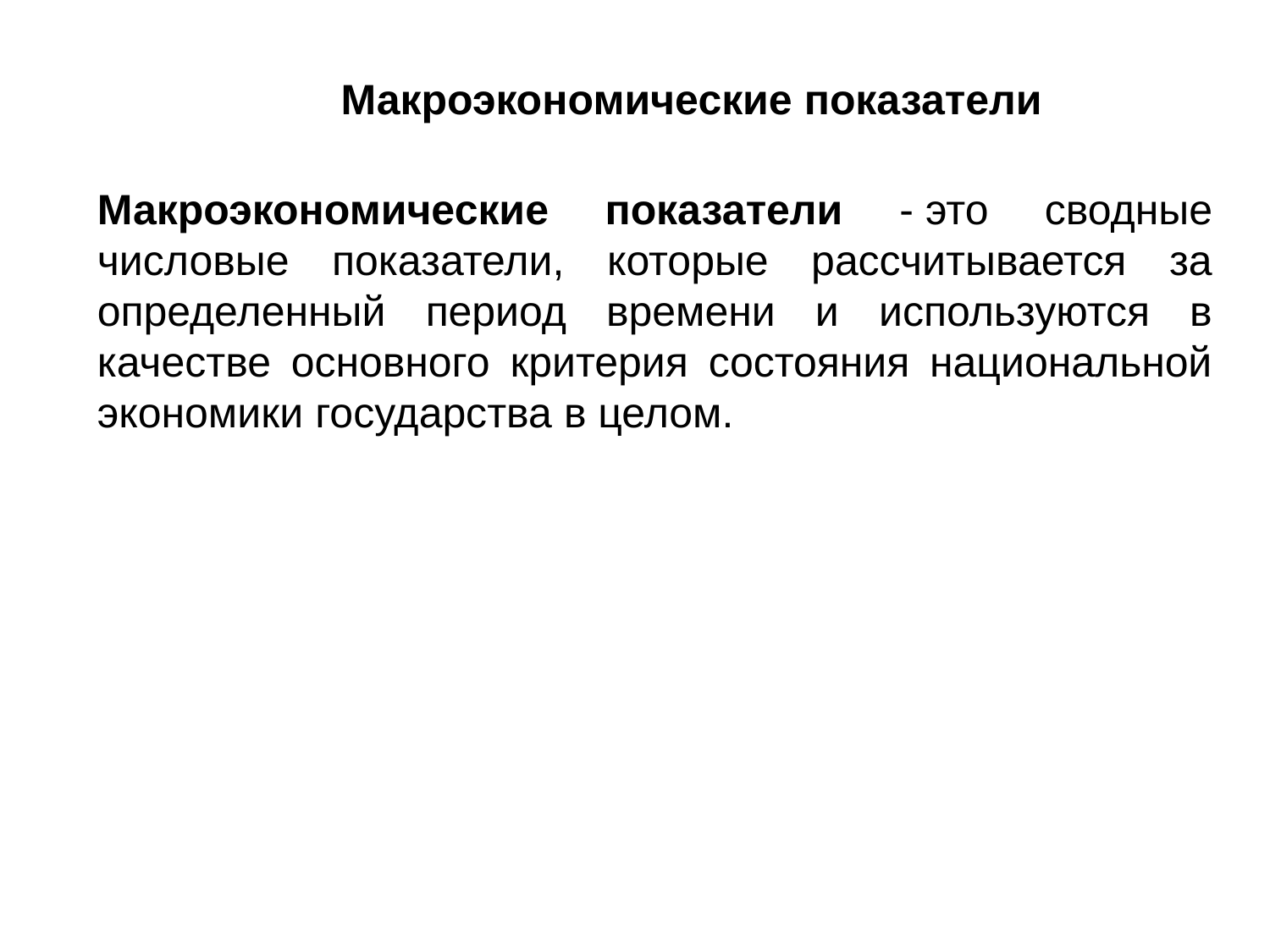

Макроэкономические показатели
Макроэкономические показатели - это сводные числовые показатели, которые рассчитывается за определенный период времени и используются в качестве основного критерия состояния национальной экономики государства в целом.